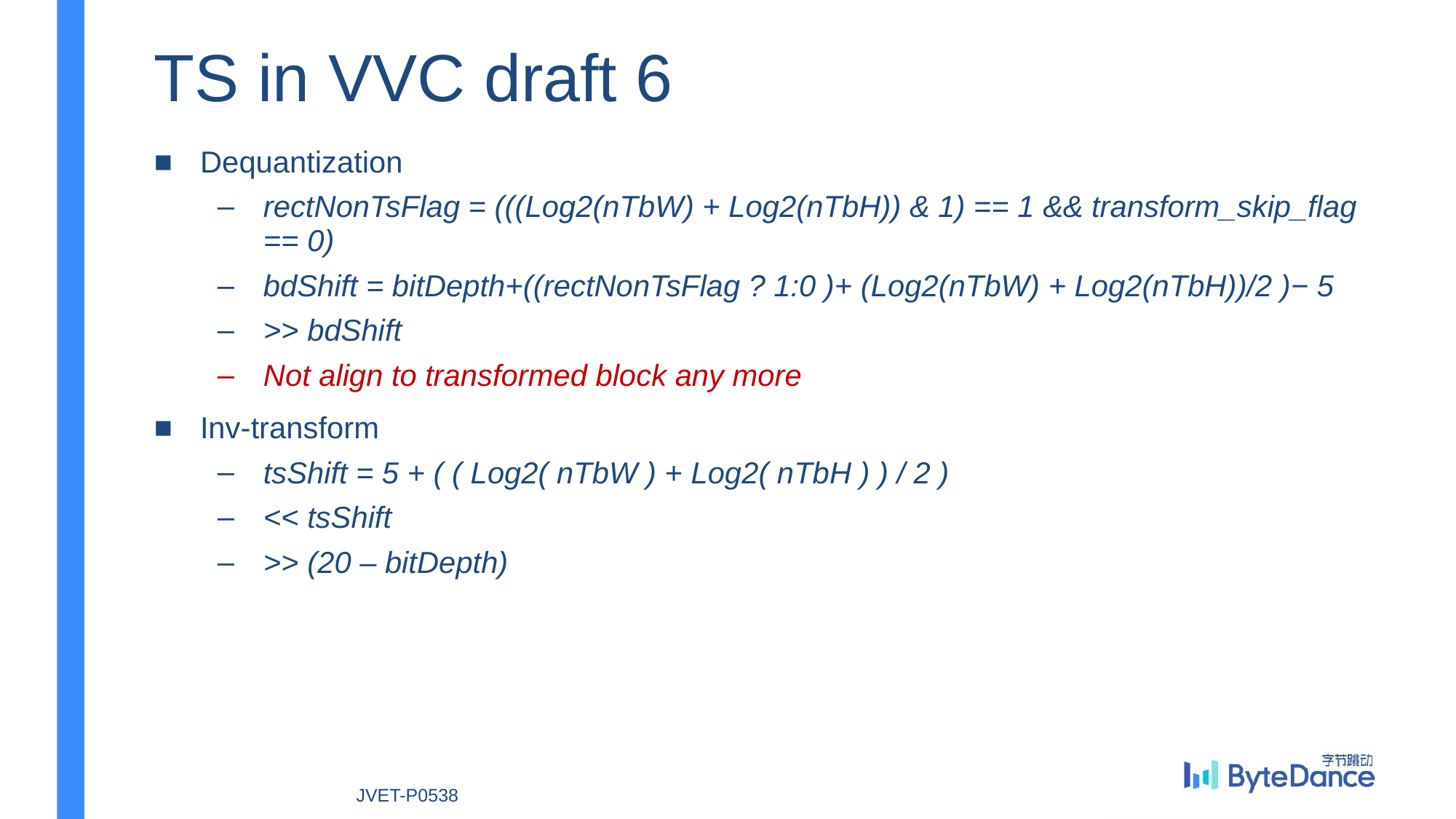

# TS in VVC draft 6
Dequantization
rectNonTsFlag = (((Log2(nTbW) + Log2(nTbH)) & 1) == 1 && transform_skip_flag  == 0)
bdShift = bitDepth+((rectNonTsFlag ? 1:0 )+ (Log2(nTbW) + Log2(nTbH))/2 )− 5
>> bdShift
Not align to transformed block any more
Inv-transform
tsShift = 5 + ( ( Log2( nTbW ) + Log2( nTbH ) ) / 2 )
<< tsShift
>> (20 – bitDepth)
JVET-P0538